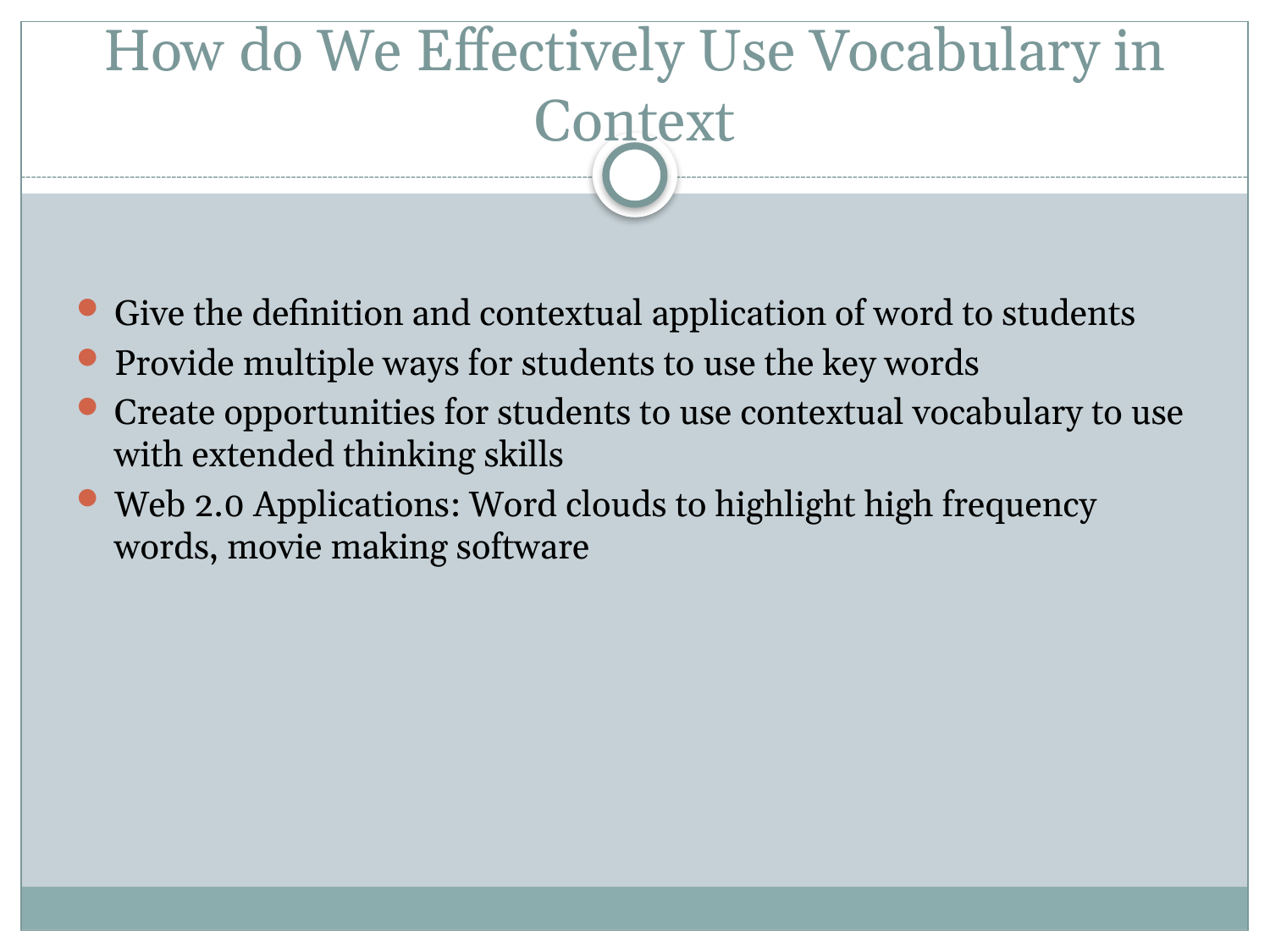

# How do We Effectively Use Vocabulary in Context

Give the definition and contextual application of word to students
Provide multiple ways for students to use the key words
Create opportunities for students to use contextual vocabulary to use with extended thinking skills
Web 2.0 Applications: Word clouds to highlight high frequency words, movie making software